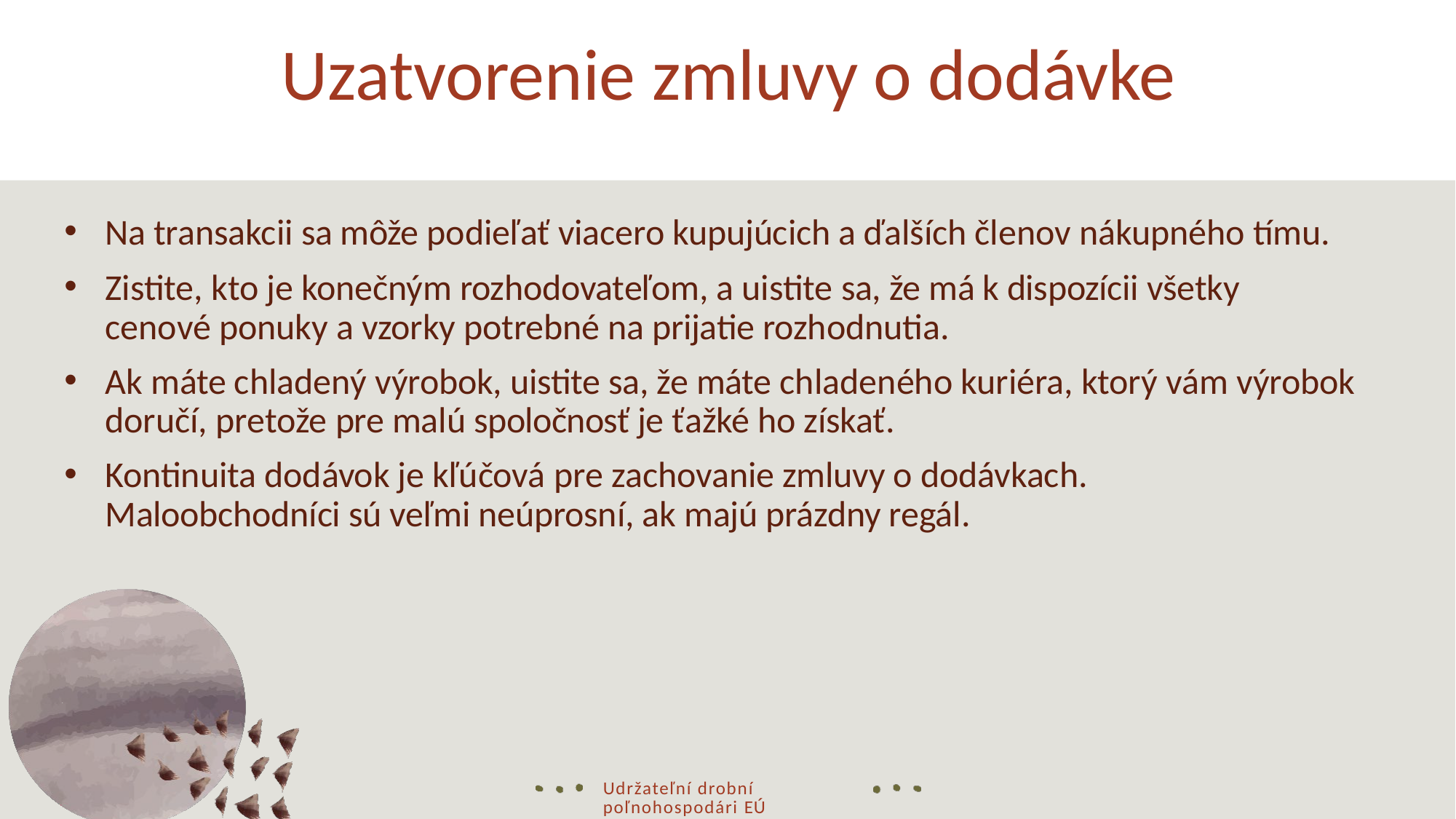

# Uzatvorenie zmluvy o dodávke
Na transakcii sa môže podieľať viacero kupujúcich a ďalších členov nákupného tímu.
Zistite, kto je konečným rozhodovateľom, a uistite sa, že má k dispozícii všetky cenové ponuky a vzorky potrebné na prijatie rozhodnutia.
Ak máte chladený výrobok, uistite sa, že máte chladeného kuriéra, ktorý vám výrobok doručí, pretože pre malú spoločnosť je ťažké ho získať.
Kontinuita dodávok je kľúčová pre zachovanie zmluvy o dodávkach. Maloobchodníci sú veľmi neúprosní, ak majú prázdny regál.
Udržateľní drobní poľnohospodári EÚ